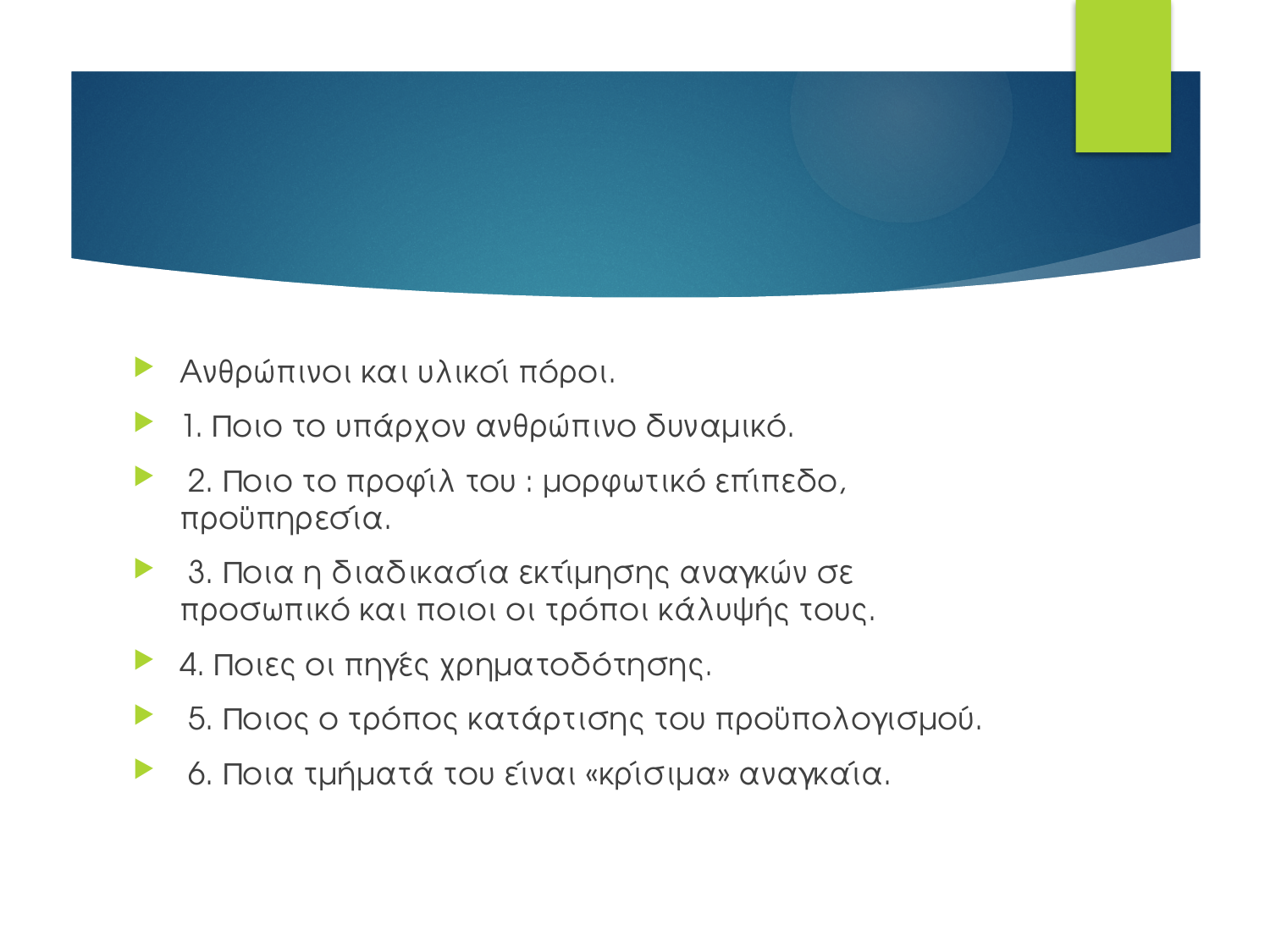

#
Ανθρώπινοι και υλικοί πόροι.
1. Ποιο το υπάρχον ανθρώπινο δυναμικό.
 2. Ποιο το προφίλ του : μορφωτικό επίπεδο, προϋπηρεσία.
 3. Ποια η διαδικασία εκτίμησης αναγκών σε προσωπικό και ποιοι οι τρόποι κάλυψής τους.
4. Ποιες οι πηγές χρηματοδότησης.
 5. Ποιος ο τρόπος κατάρτισης του προϋπολογισμού.
 6. Ποια τμήματά του είναι «κρίσιμα» αναγκαία.